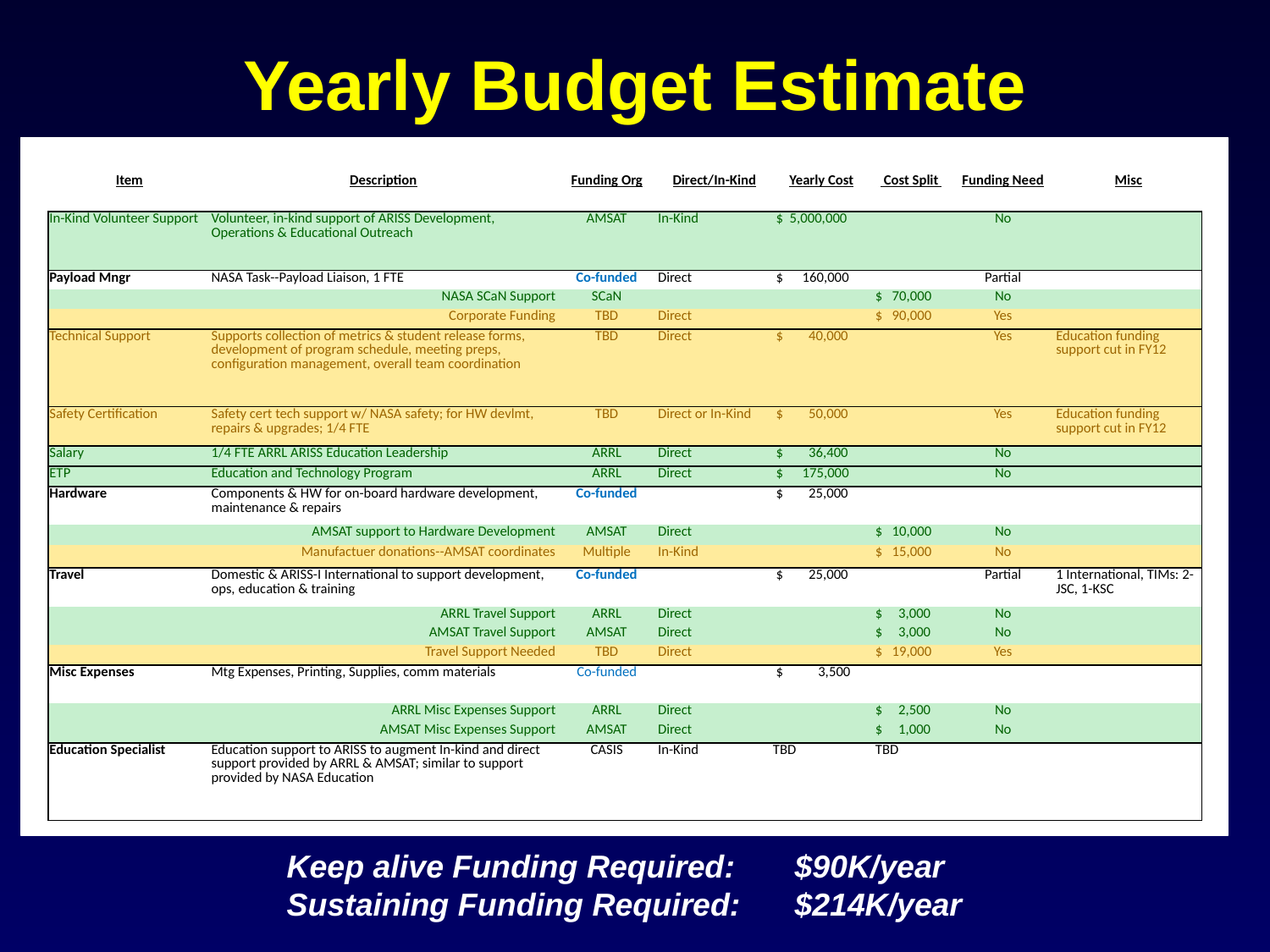

# Yearly Budget Estimate

|  |  |  |  |  |  |  |  |
| --- | --- | --- | --- | --- | --- | --- | --- |
| Item | Description | Funding Org | Direct/In-Kind | Yearly Cost | Cost Split | Funding Need | Misc |
|  |  |  |  |  |  |  |  |
| In-Kind Volunteer Support | Volunteer, in-kind support of ARISS Development, Operations & Educational Outreach | AMSAT | In-Kind | $ 5,000,000 |  | No |  |
| Payload Mngr | NASA Task--Payload Liaison, 1 FTE | Co-funded | Direct | $ 160,000 |  | Partial |  |
|  | NASA SCaN Support | SCaN |  |  | $ 70,000 | No |  |
|  | Corporate Funding | TBD | Direct |  | $ 90,000 | Yes |  |
| Technical Support | Supports collection of metrics & student release forms, development of program schedule, meeting preps, configuration management, overall team coordination | TBD | Direct | $ 40,000 |  | Yes | Education funding support cut in FY12 |
| Safety Certification | Safety cert tech support w/ NASA safety; for HW devlmt, repairs & upgrades; 1/4 FTE | TBD | Direct or In-Kind | $ 50,000 |  | Yes | Education funding support cut in FY12 |
| Salary | 1/4 FTE ARRL ARISS Education Leadership | ARRL | Direct | $ 36,400 |  | No |  |
| ETP | Education and Technology Program | ARRL | Direct | $ 175,000 |  | No |  |
| Hardware | Components & HW for on-board hardware development, maintenance & repairs | Co-funded |  | $ 25,000 |  |  |  |
|  | AMSAT support to Hardware Development | AMSAT | Direct |  | $ 10,000 | No |  |
|  | Manufactuer donations--AMSAT coordinates | Multiple | In-Kind |  | $ 15,000 | No |  |
| Travel | Domestic & ARISS-I International to support development, ops, education & training | Co-funded |  | $ 25,000 |  | Partial | 1 International, TIMs: 2-JSC, 1-KSC |
|  | ARRL Travel Support | ARRL | Direct |  | $ 3,000 | No |  |
|  | AMSAT Travel Support | AMSAT | Direct |  | $ 3,000 | No |  |
|  | Travel Support Needed | TBD | Direct |  | $ 19,000 | Yes |  |
| Misc Expenses | Mtg Expenses, Printing, Supplies, comm materials | Co-funded |  | $ 3,500 |  |  |  |
|  | ARRL Misc Expenses Support | ARRL | Direct |  | $ 2,500 | No |  |
|  | AMSAT Misc Expenses Support | AMSAT | Direct |  | $ 1,000 | No |  |
| Education Specialist | Education support to ARISS to augment In-kind and direct support provided by ARRL & AMSAT; similar to support provided by NASA Education | CASIS | In-Kind | TBD | TBD |  |  |
Keep alive Funding Required:  	$90K/year
Sustaining Funding Required:  	$214K/year